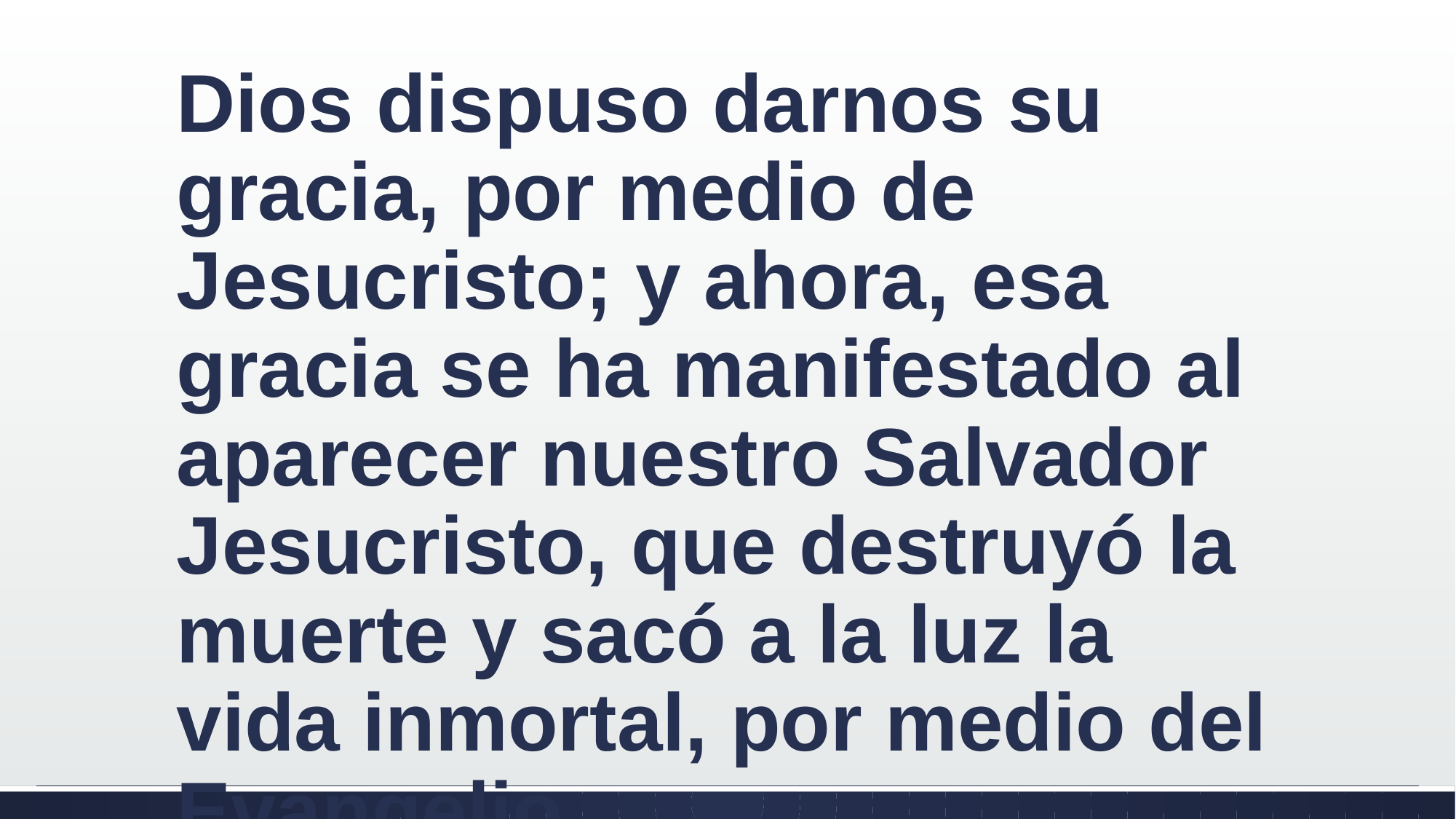

#
Dios dispuso darnos su gracia, por medio de Jesucristo; y ahora, esa gracia se ha manifestado al aparecer nuestro Salvador Jesucristo, que destruyó la muerte y sacó a la luz la vida inmortal, por medio del Evangelio.